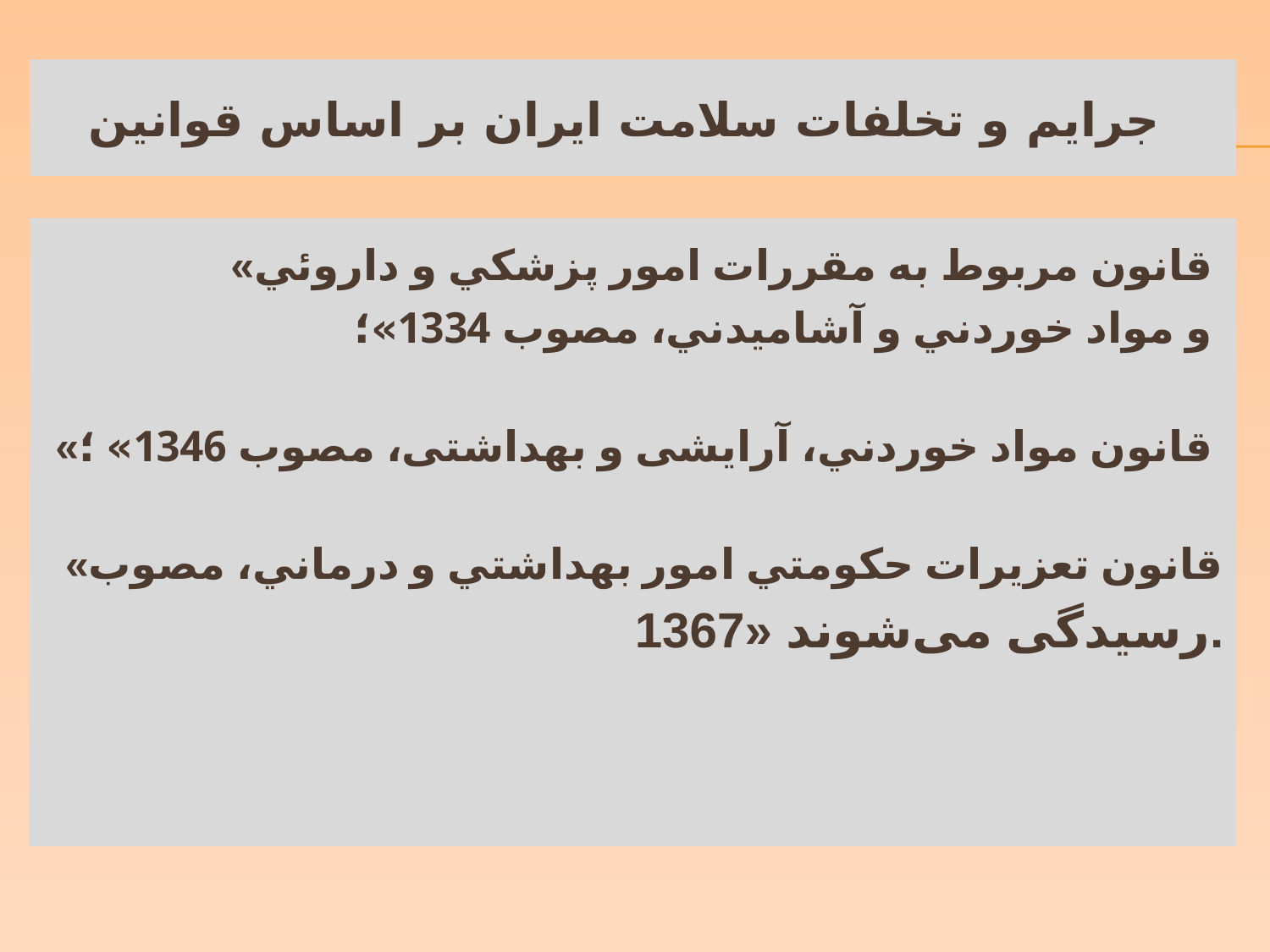

# جرايم و تخلفات سلامت ايران بر اساس قوانین
 «قانون مربوط به مقررات امور پزشكي و داروئي
و مواد خوردني و آشاميدني، مصوب 1334»؛

«قانون مواد خوردني، آرایشی و بهداشتی، مصوب 1346» ؛

«قانون تعزيرات حکومتي امور بهداشتي و درماني، مصوب
1367» رسیدگی می‌شوند.